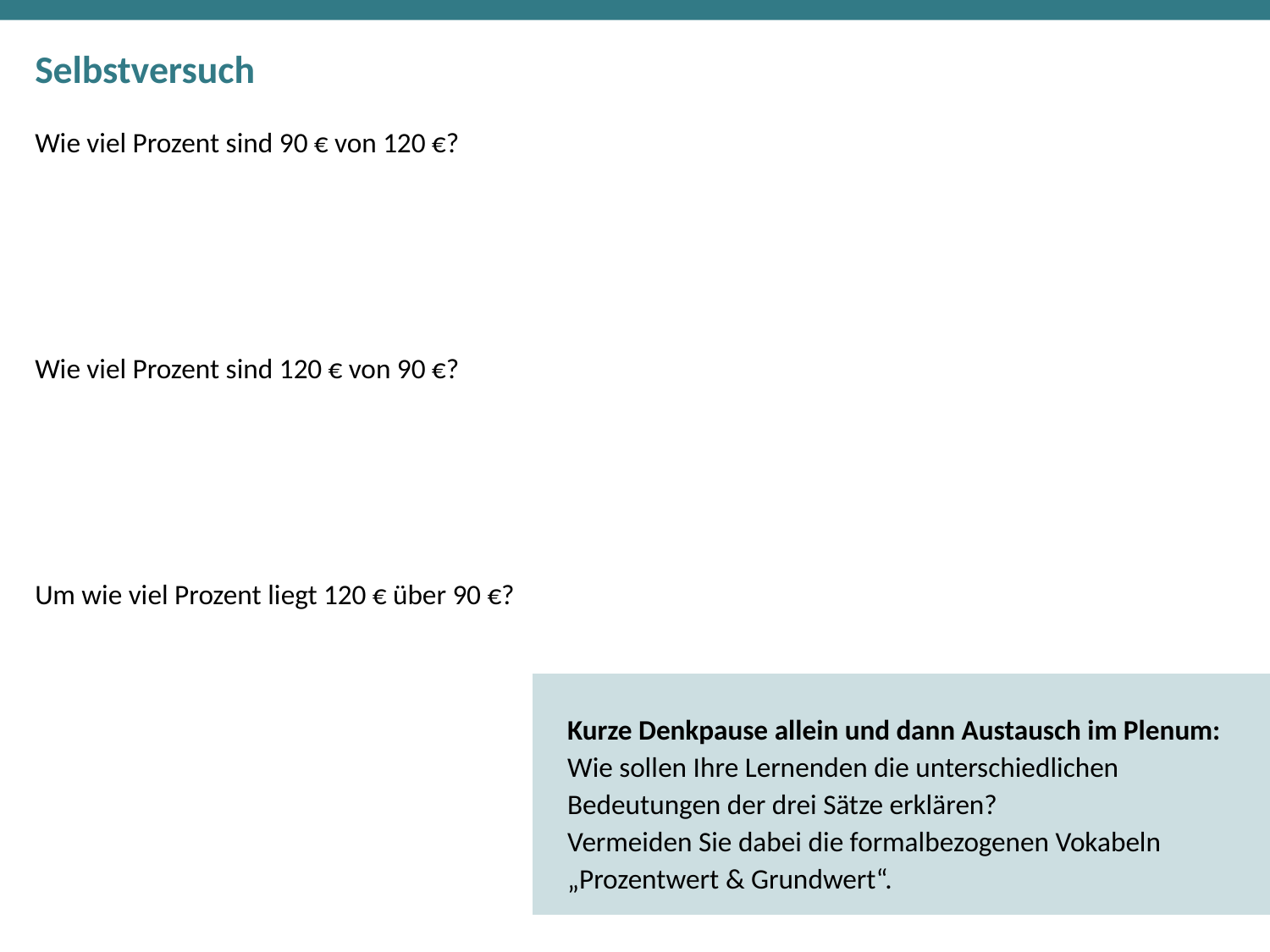

# Selbstversuch
Wie viel Prozent sind 90 € von 120 €?
Wie viel Prozent sind 120 € von 90 €?
Um wie viel Prozent liegt 120 € über 90 €?
Kurze Denkpause allein und dann Austausch im Plenum:
Wie sollen Ihre Lernenden die unterschiedlichen Bedeutungen der drei Sätze erklären?
Vermeiden Sie dabei die formalbezogenen Vokabeln „Prozentwert & Grundwert“.